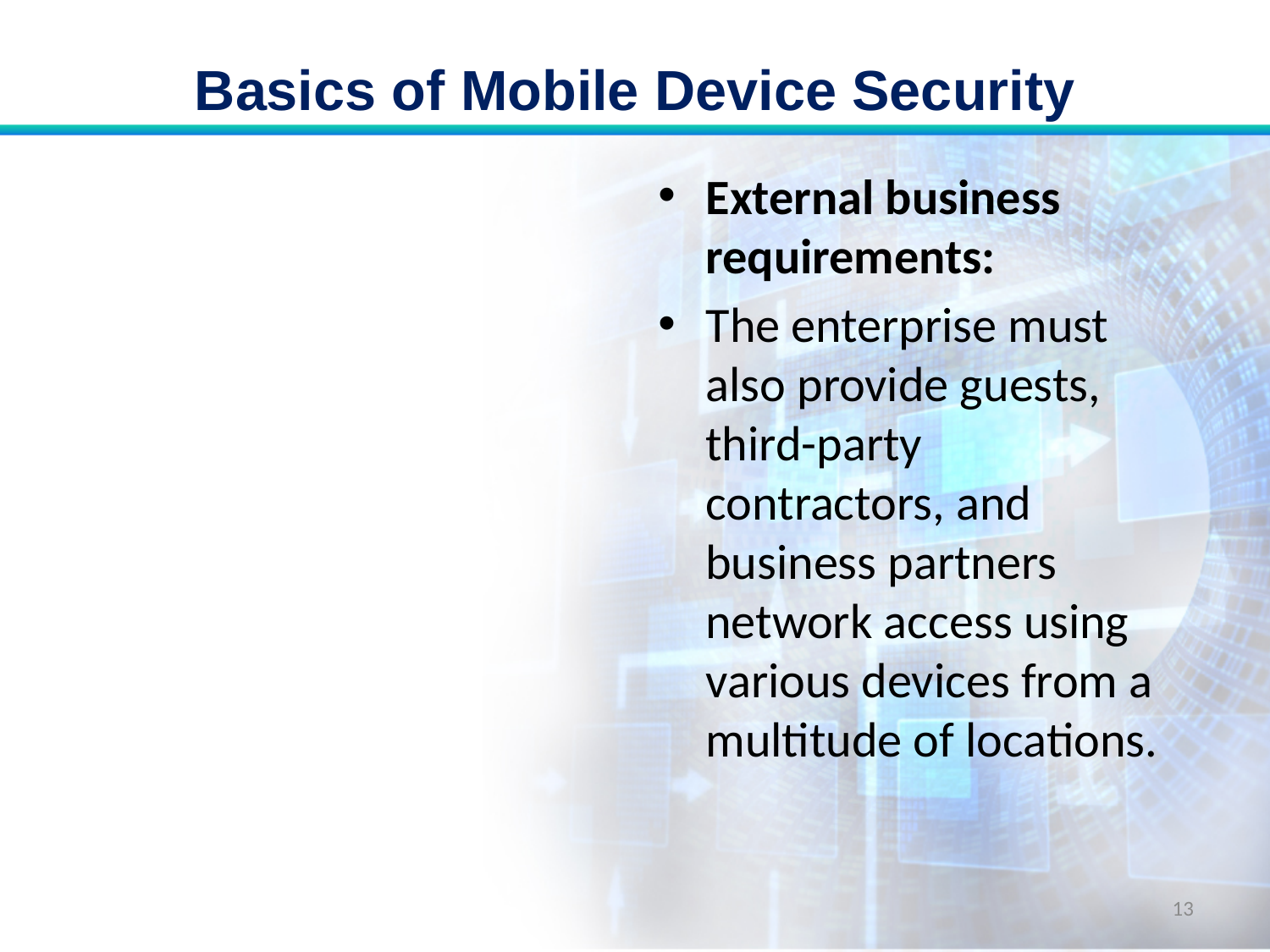

# Basics of Mobile Device Security
External business requirements:
The enterprise must also provide guests, third-party contractors, and business partners network access using various devices from a multitude of locations.
13